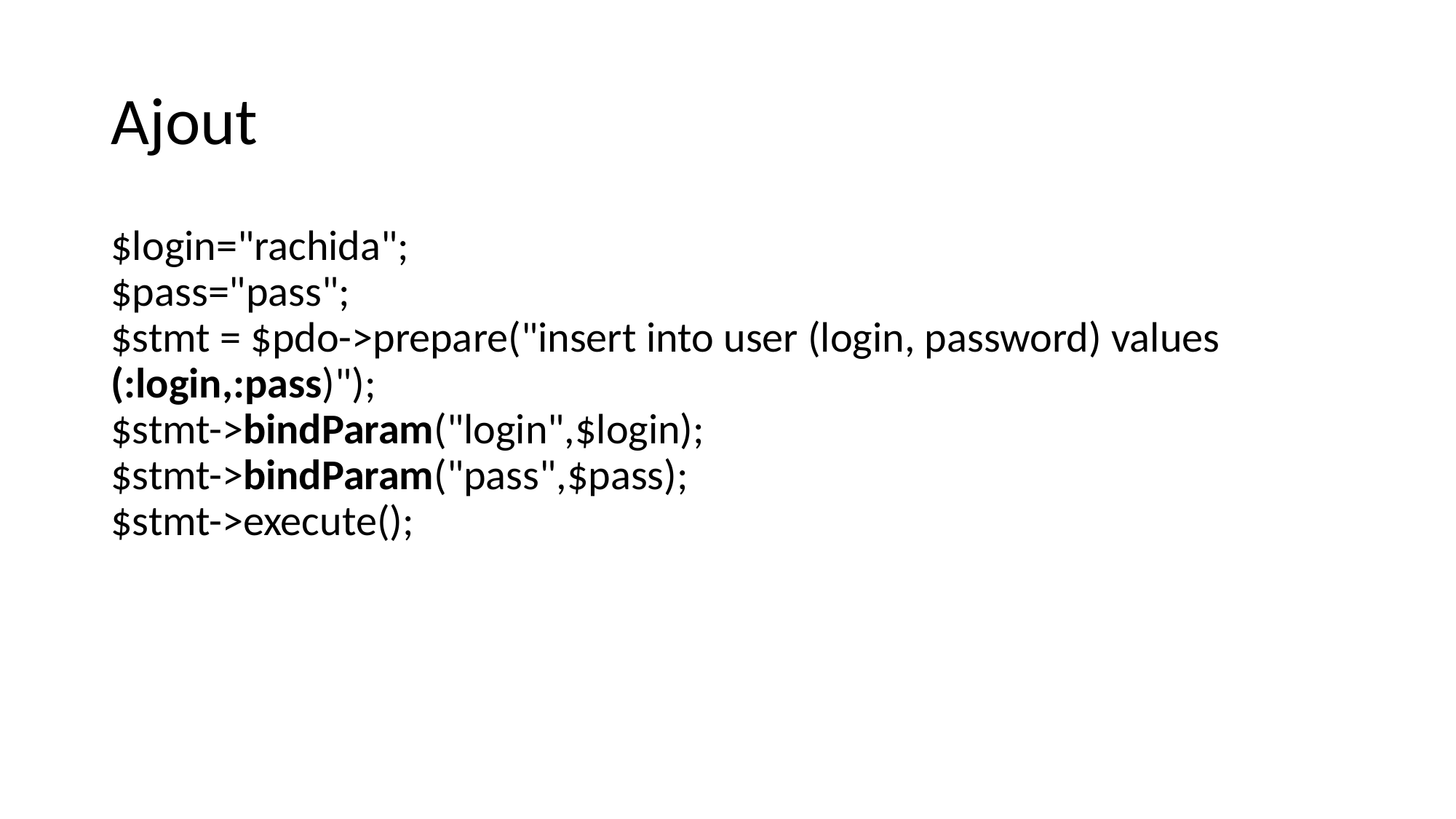

# Ajout
$login="rachida";
$pass="pass";
$stmt = $pdo->prepare("insert into user (login, password) values (:login,:pass)");
$stmt->bindParam("login",$login);
$stmt->bindParam("pass",$pass);
$stmt->execute();